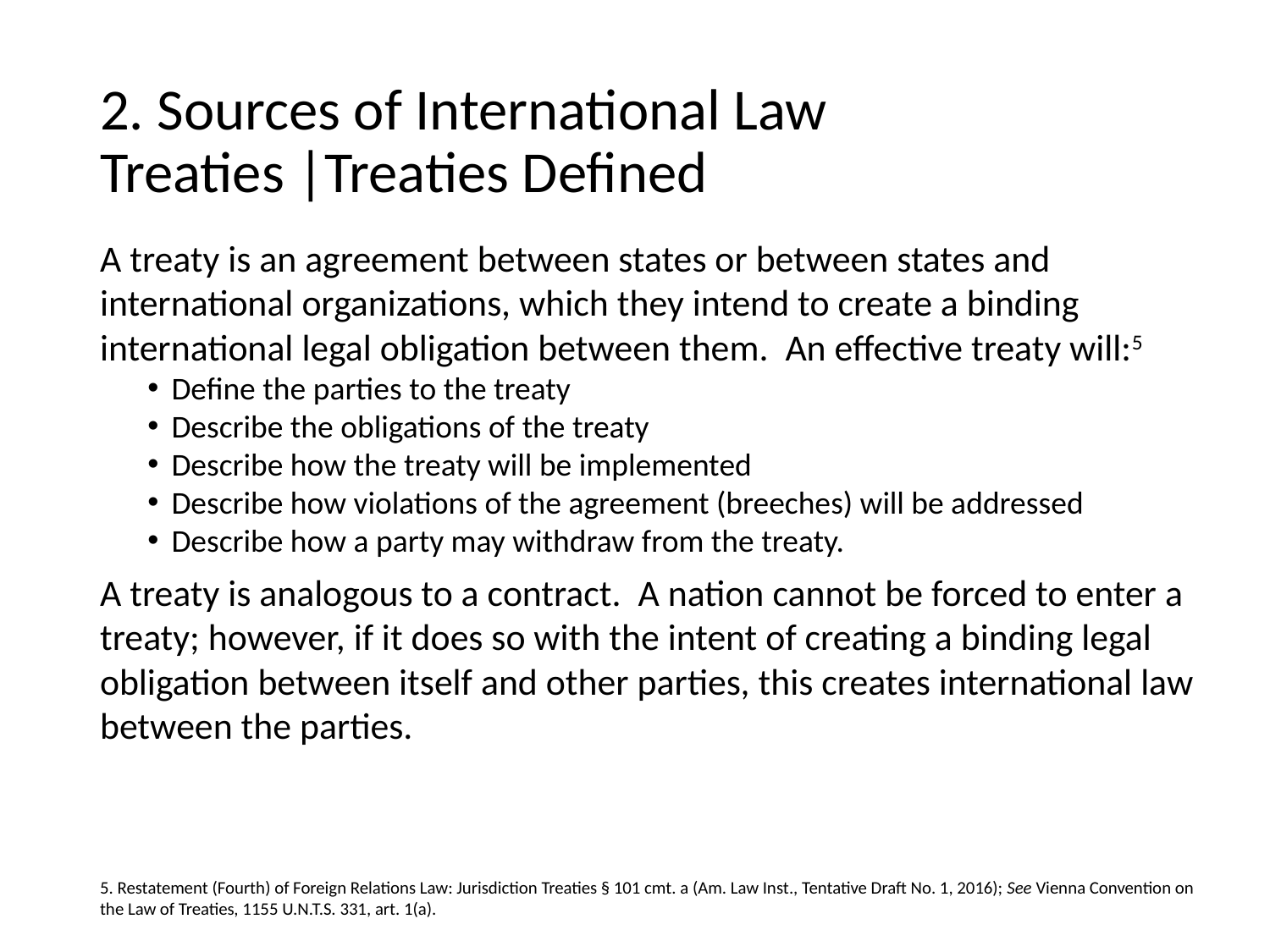

# 2. Sources of International Law Treaties |Treaties Defined
A treaty is an agreement between states or between states and international organizations, which they intend to create a binding international legal obligation between them.  An effective treaty will:5
Define the parties to the treaty
Describe the obligations of the treaty
Describe how the treaty will be implemented
Describe how violations of the agreement (breeches) will be addressed
Describe how a party may withdraw from the treaty.
A treaty is analogous to a contract.  A nation cannot be forced to enter a treaty; however, if it does so with the intent of creating a binding legal obligation between itself and other parties, this creates international law between the parties.

5. Restatement (Fourth) of Foreign Relations Law: Jurisdiction Treaties § 101 cmt. a (Am. Law Inst., Tentative Draft No. 1, 2016); See Vienna Convention on the Law of Treaties, 1155 U.N.T.S. 331, art. 1(a).